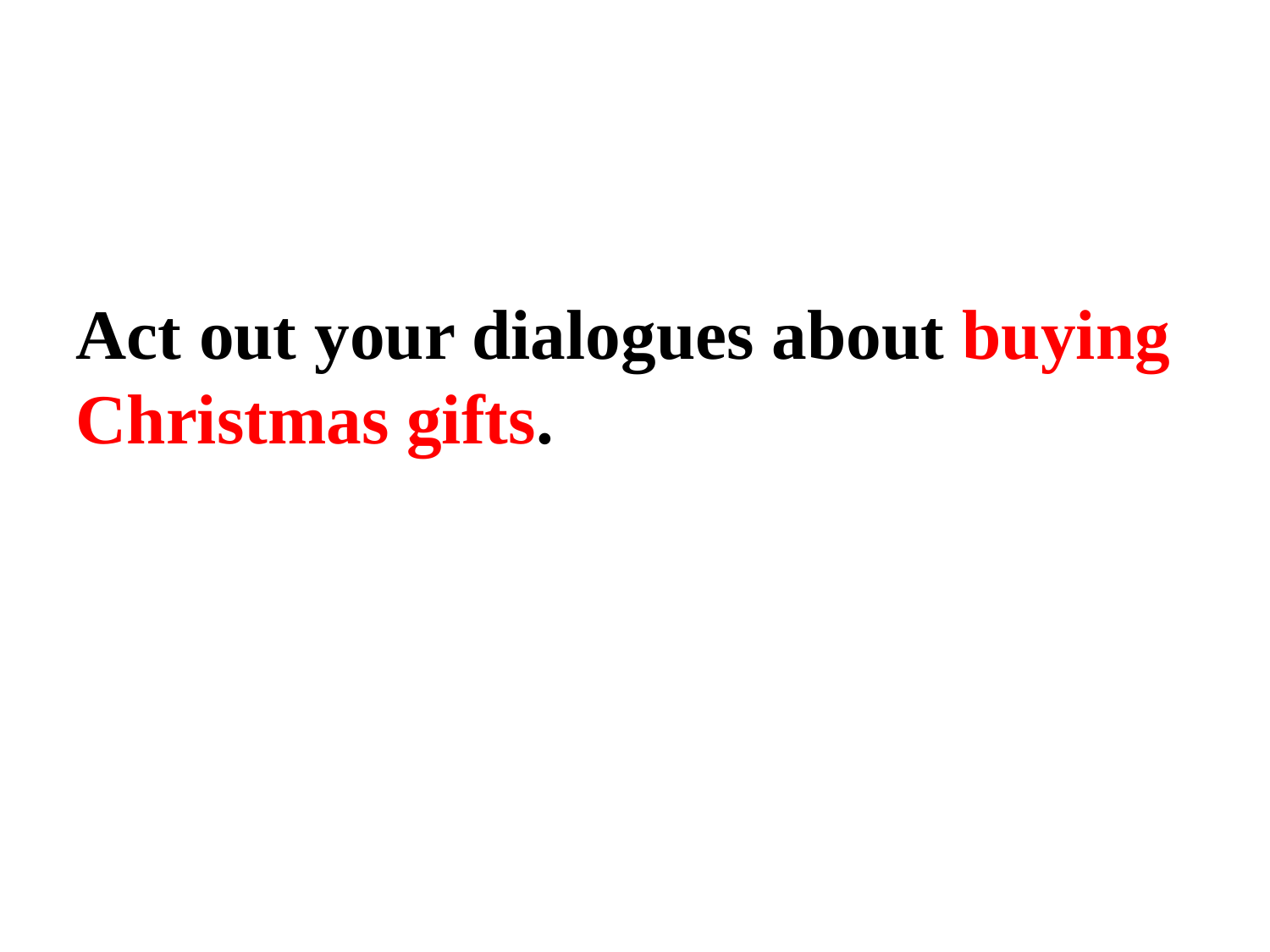

Act out your dialogues about buying Christmas gifts.